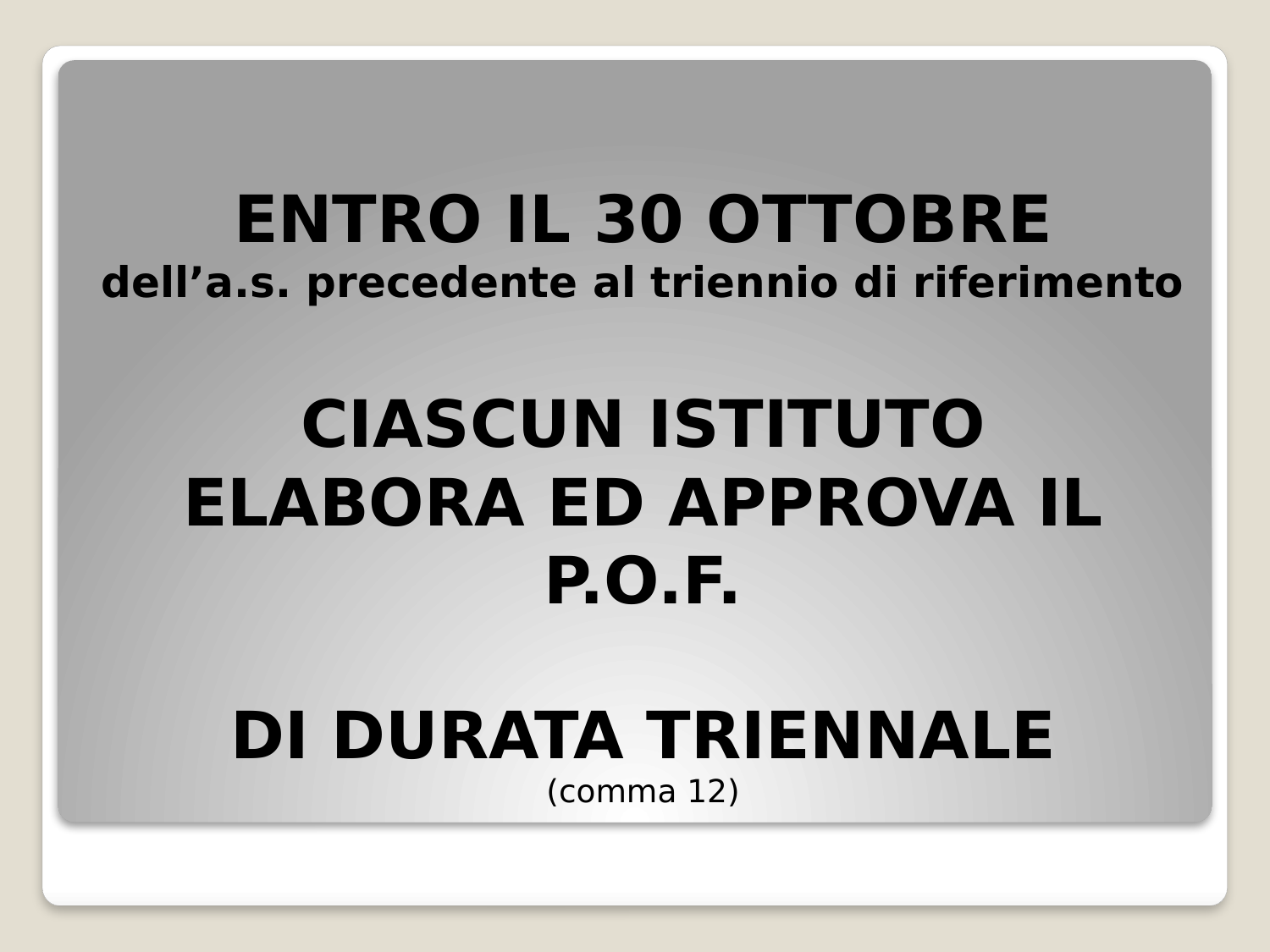

# ENTRO IL 30 OTTOBRE dell’a.s. precedente al triennio di riferimento CIASCUN ISTITUTO ELABORA ED APPROVA IL P.O.F. DI DURATA TRIENNALE (comma 12)